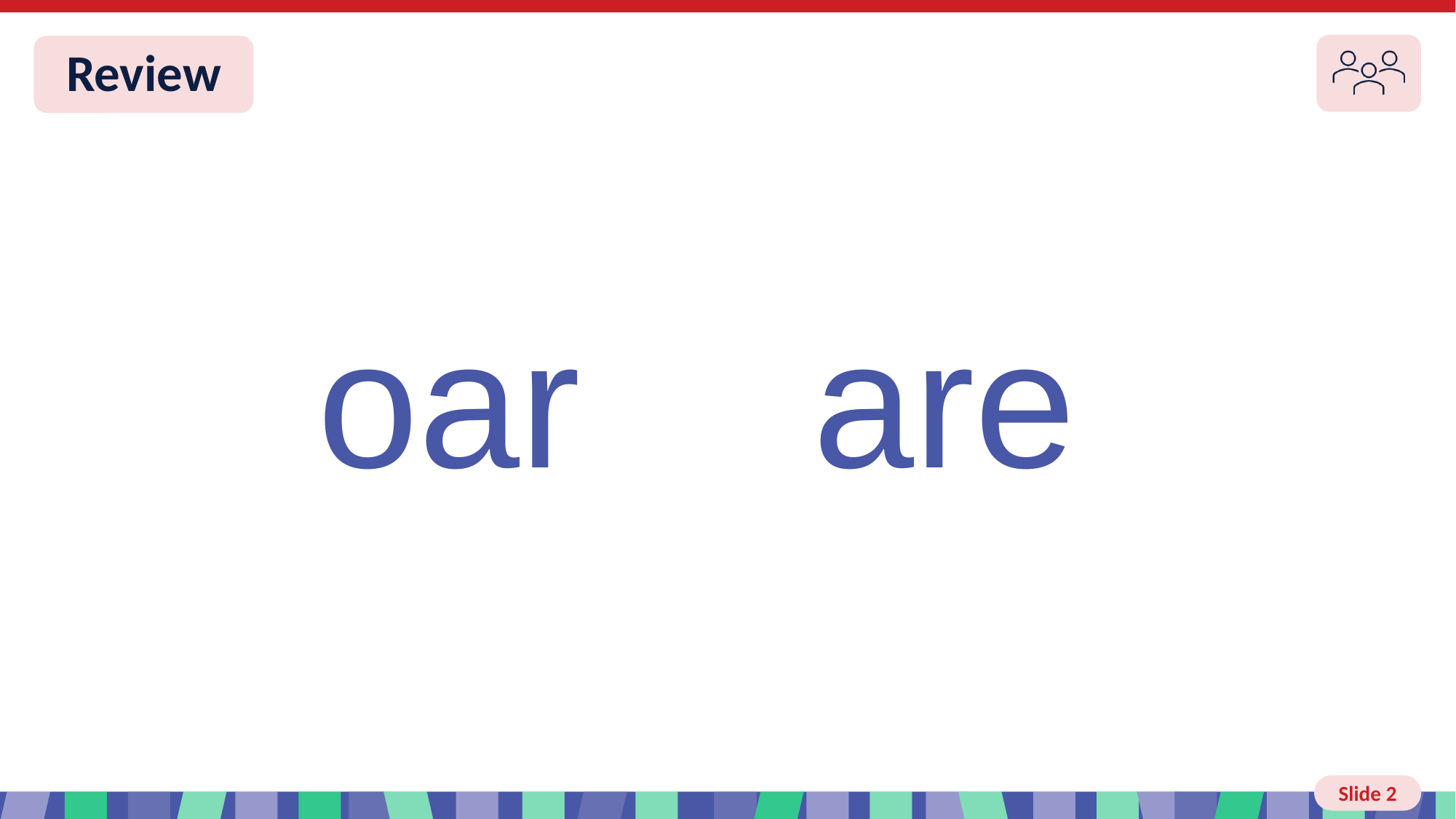

# Slide 2 Review You do
 oar
 are